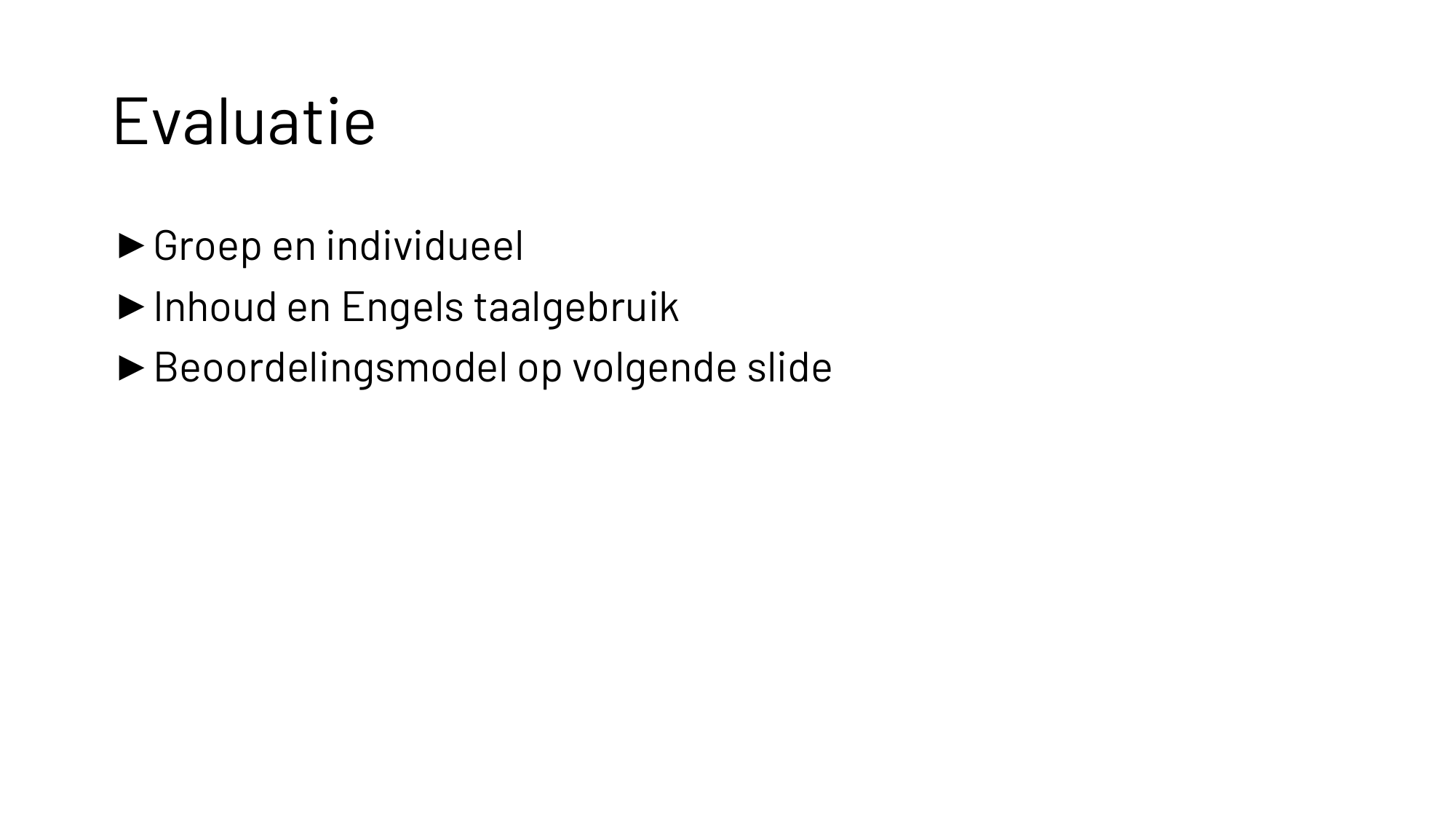

# Evaluatie
Groep en individueel
Inhoud en Engels taalgebruik
Beoordelingsmodel op volgende slide